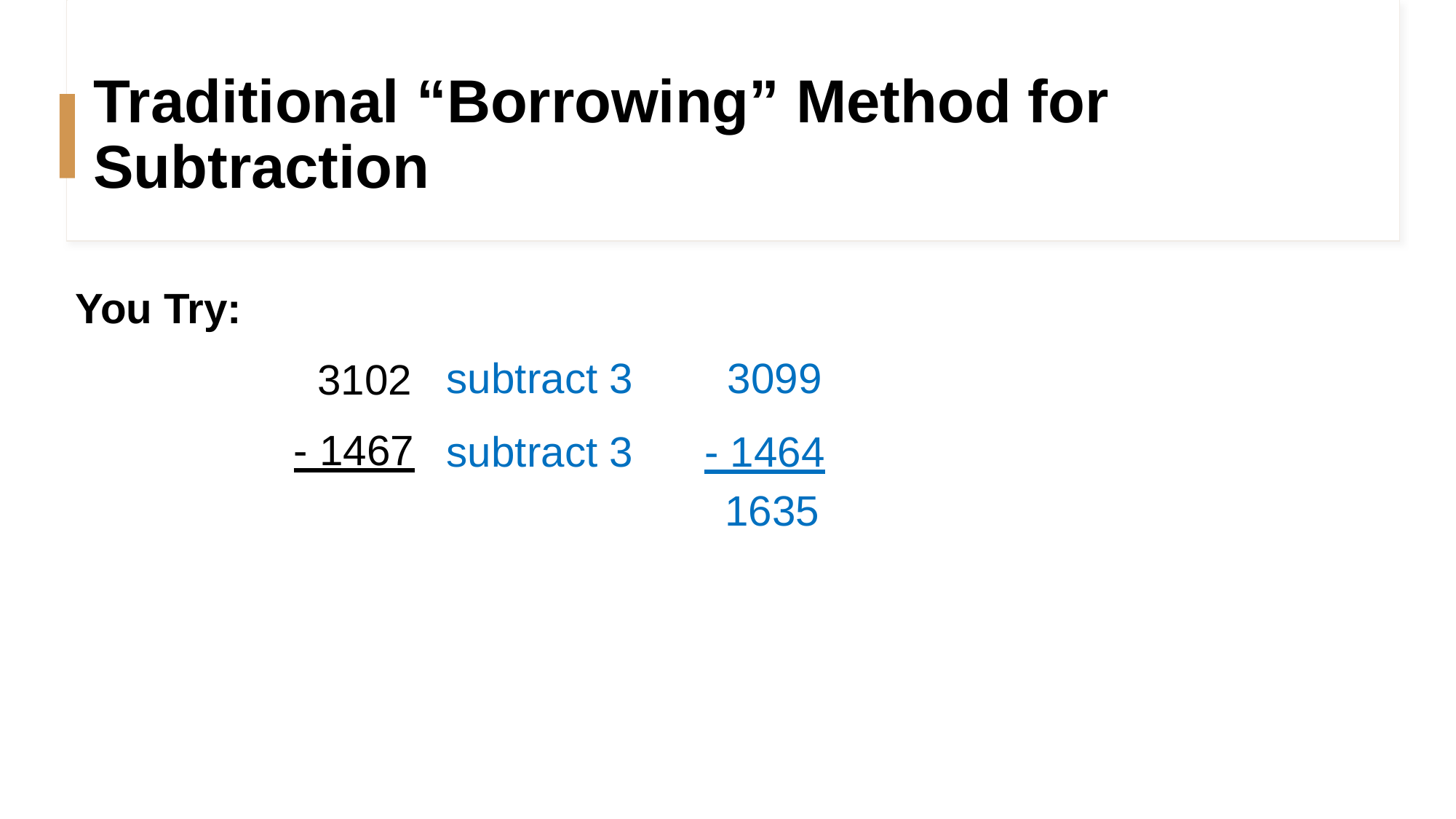

# Traditional “Borrowing” Method for Subtraction
You Try:
 		  3102
		- 1467

subtract 3        3099
subtract 3      - 1464
                                             1635